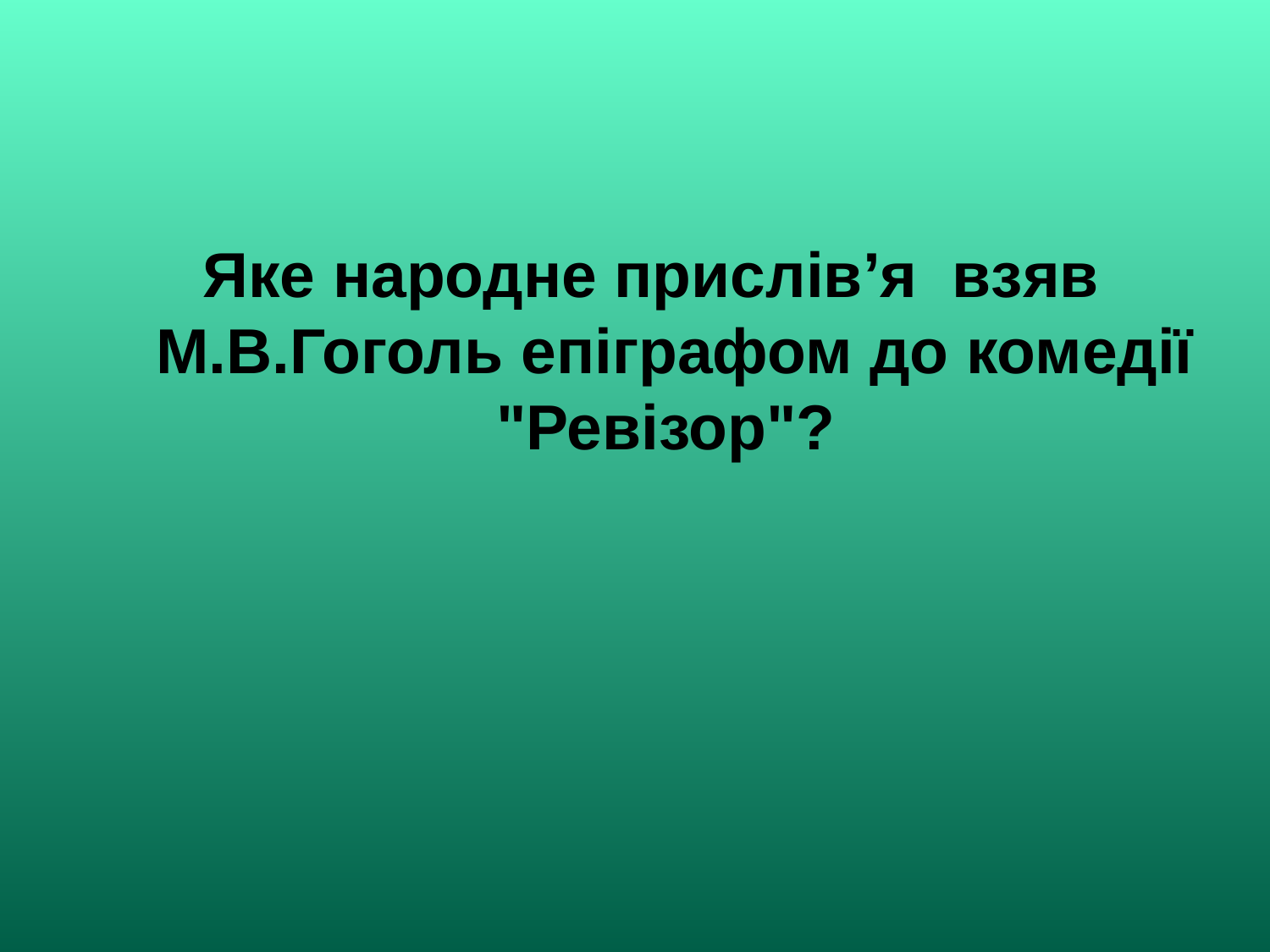

Яке народне прислів’я  взяв М.В.Гоголь епіграфом до комедії "Ревізор"?